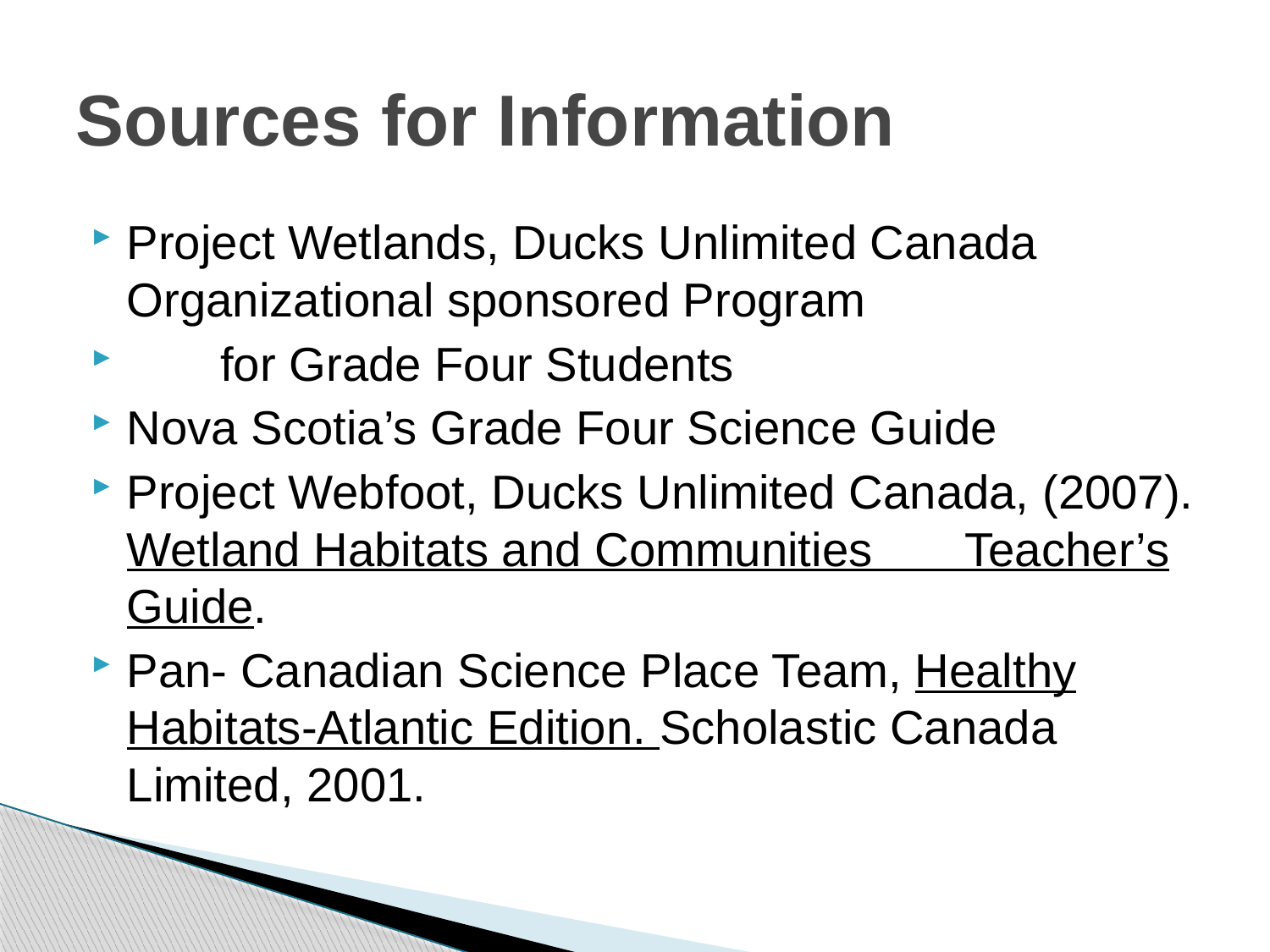

# Sources for Information
Project Wetlands, Ducks Unlimited Canada Organizational sponsored Program
       for Grade Four Students
Nova Scotia’s Grade Four Science Guide
Project Webfoot, Ducks Unlimited Canada, (2007). Wetland Habitats and Communities       Teacher’s Guide.
Pan- Canadian Science Place Team, Healthy Habitats-Atlantic Edition. Scholastic Canada Limited, 2001.